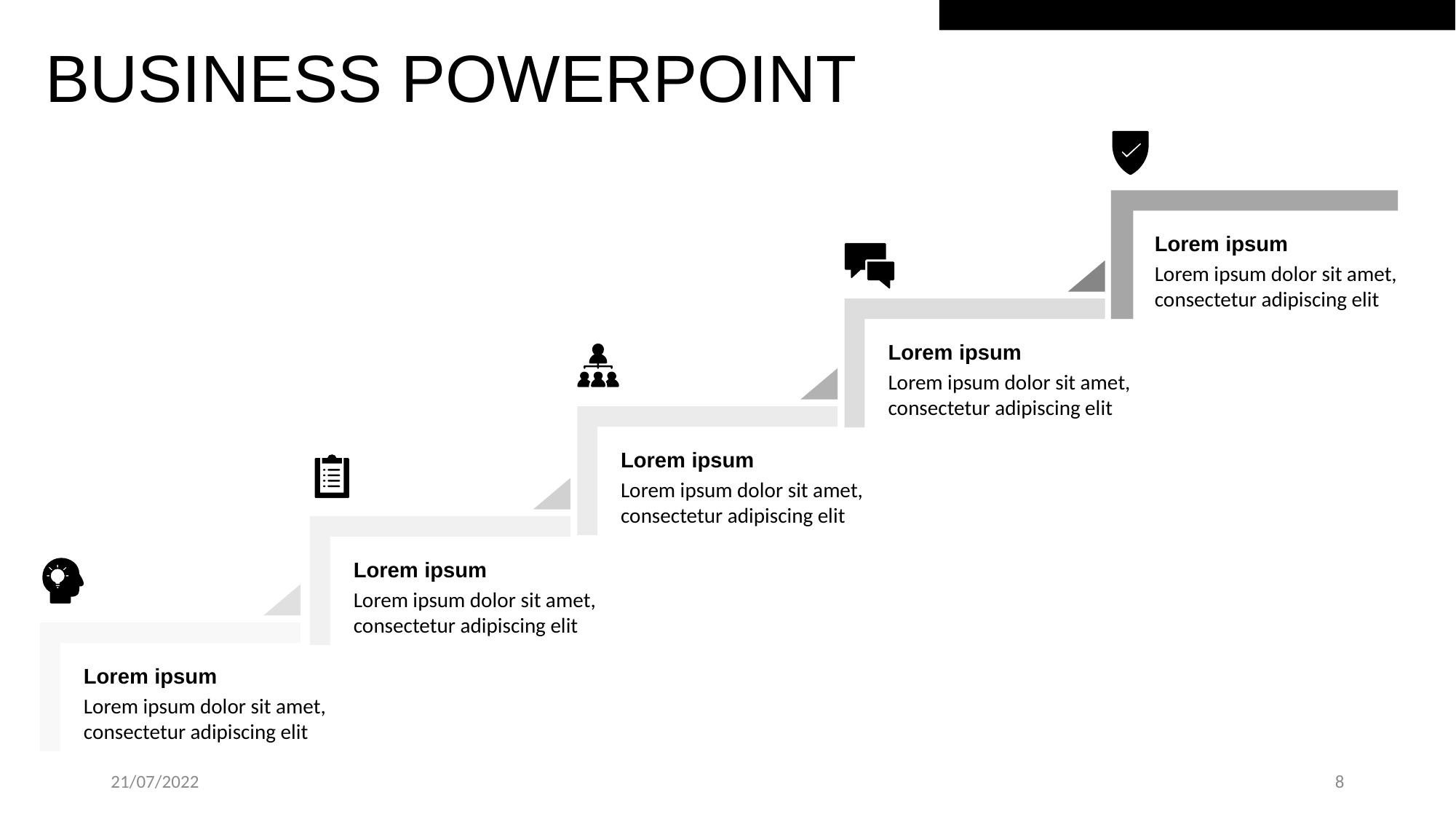

BUSINESS POWERPOINT

Lorem ipsum

Lorem ipsum dolor sit amet, consectetur adipiscing elit

Lorem ipsum

Lorem ipsum dolor sit amet, consectetur adipiscing elit

Lorem ipsum

Lorem ipsum dolor sit amet, consectetur adipiscing elit

Lorem ipsum

Lorem ipsum dolor sit amet, consectetur adipiscing elit

Lorem ipsum
Lorem ipsum dolor sit amet, consectetur adipiscing elit
21/07/2022
8